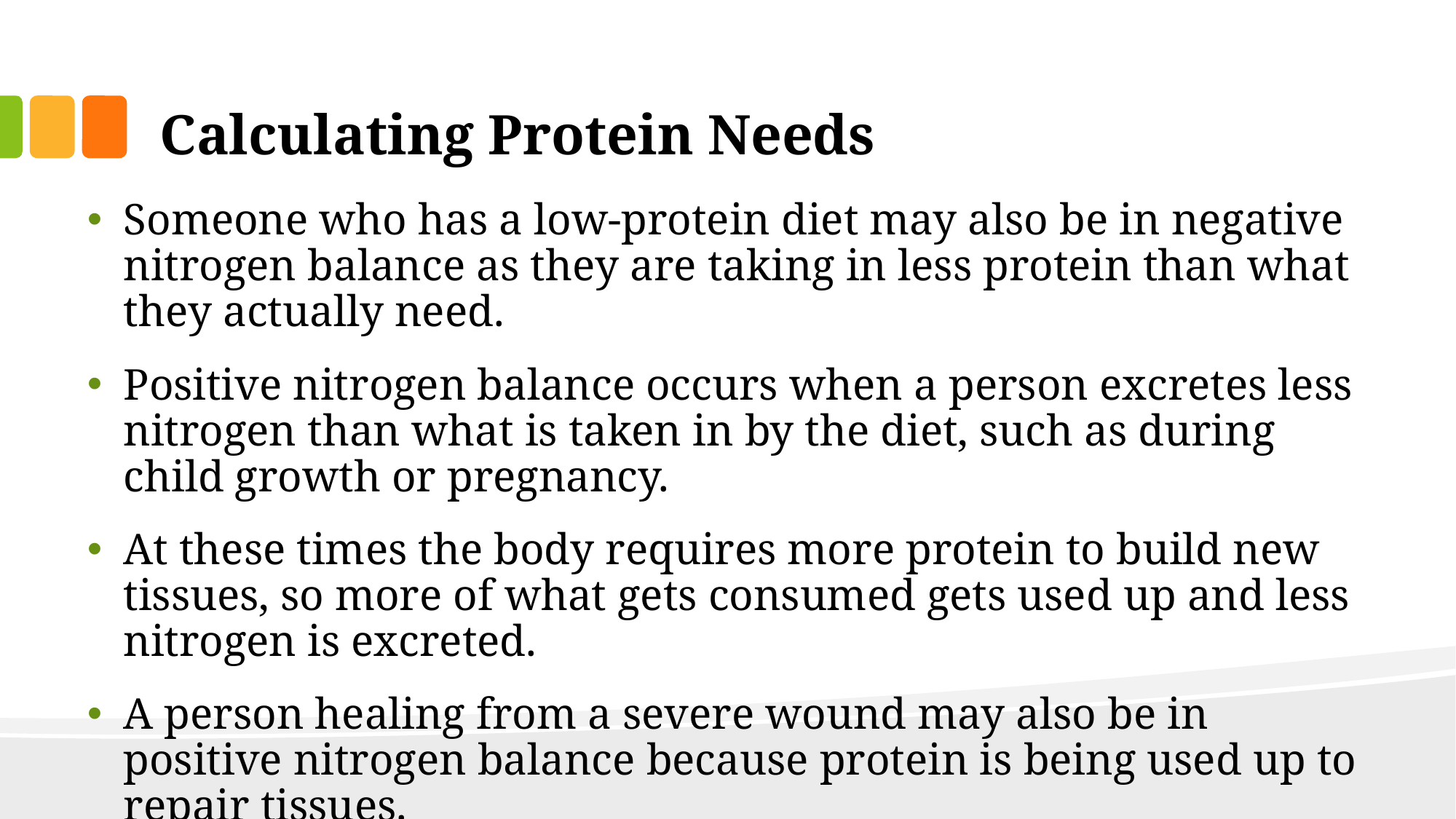

# Calculating Protein Needs
Someone who has a low-protein diet may also be in negative nitrogen balance as they are taking in less protein than what they actually need.
Positive nitrogen balance occurs when a person excretes less nitrogen than what is taken in by the diet, such as during child growth or pregnancy.
At these times the body requires more protein to build new tissues, so more of what gets consumed gets used up and less nitrogen is excreted.
A person healing from a severe wound may also be in positive nitrogen balance because protein is being used up to repair tissues.